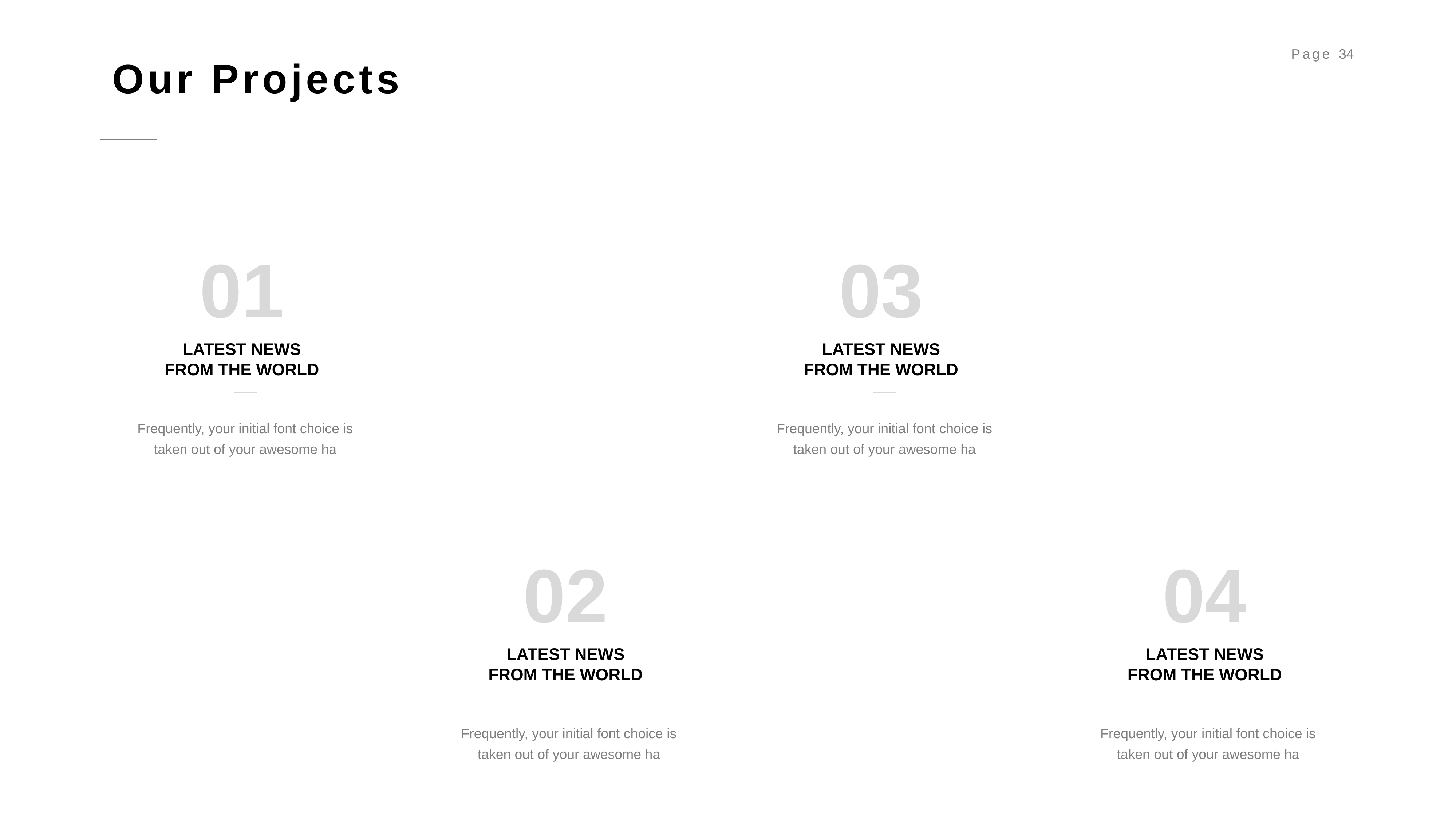

Our Projects

01
03
LATEST NEWS
FROM THE WORLD
LATEST NEWS
FROM THE WORLD
Frequently, your initial font choice is taken out of your awesome ha
Frequently, your initial font choice is taken out of your awesome ha

02
04
LATEST NEWS
FROM THE WORLD
LATEST NEWS
FROM THE WORLD
Frequently, your initial font choice is taken out of your awesome ha
Frequently, your initial font choice is taken out of your awesome ha